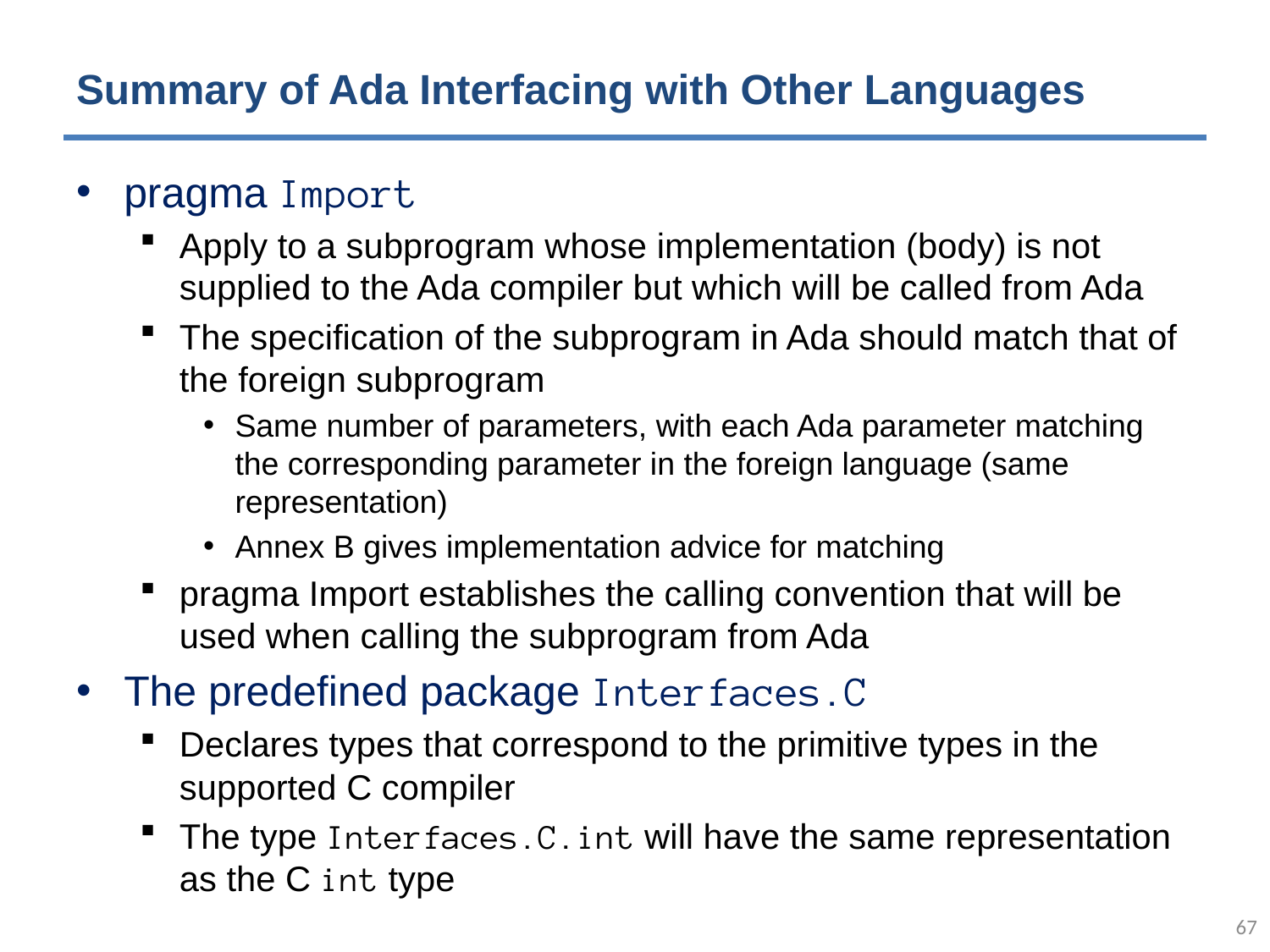

# Summary of Ada Interfacing with Other Languages
pragma Import
Apply to a subprogram whose implementation (body) is not supplied to the Ada compiler but which will be called from Ada
The specification of the subprogram in Ada should match that of the foreign subprogram
Same number of parameters, with each Ada parameter matching the corresponding parameter in the foreign language (same representation)
Annex B gives implementation advice for matching
pragma Import establishes the calling convention that will be used when calling the subprogram from Ada
The predefined package Interfaces.C
Declares types that correspond to the primitive types in the supported C compiler
The type Interfaces.C.int will have the same representation as the C int type

67